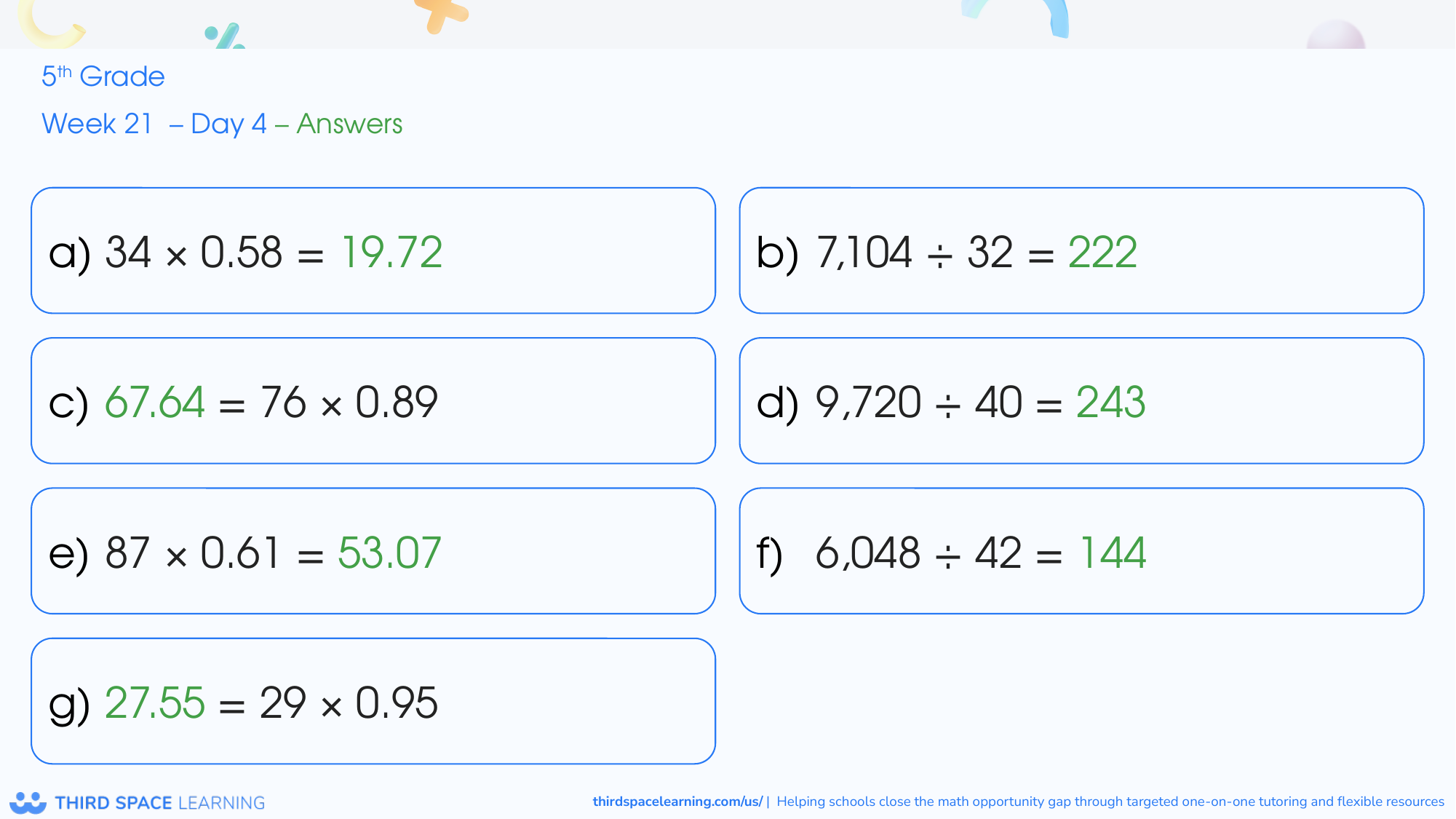

5th Grade
Week 21  – Day 4 – Answers
34 × 0.58 = 19.72
7,104 ÷ 32 = 222
67.64 = 76 × 0.89
9,720 ÷ 40 = 243
87 × 0.61 = 53.07
6,048 ÷ 42 = 144
27.55 = 29 × 0.95